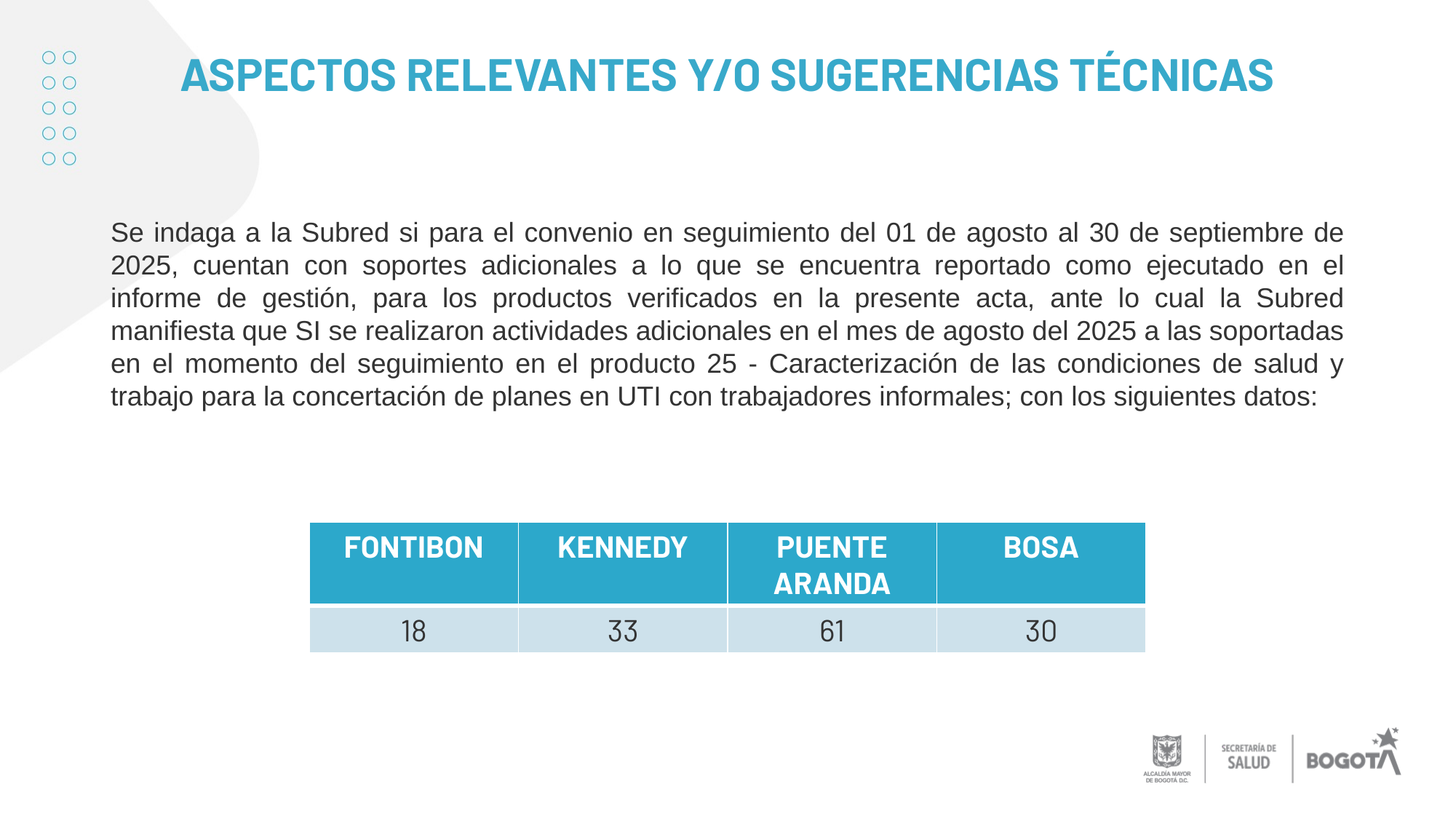

# ASPECTOS RELEVANTES Y/O SUGERENCIAS TÉCNICAS

Se indaga a la Subred si para el convenio en seguimiento del 01 de agosto al 30 de septiembre de 2025, cuentan con soportes adicionales a lo que se encuentra reportado como ejecutado en el informe de gestión, para los productos verificados en la presente acta, ante lo cual la Subred manifiesta que SI se realizaron actividades adicionales en el mes de agosto del 2025 a las soportadas en el momento del seguimiento en el producto 25 - Caracterización de las condiciones de salud y trabajo para la concertación de planes en UTI con trabajadores informales; con los siguientes datos:
| FONTIBON | KENNEDY | PUENTE ARANDA | BOSA |
| --- | --- | --- | --- |
| 18 | 33 | 61 | 30 |